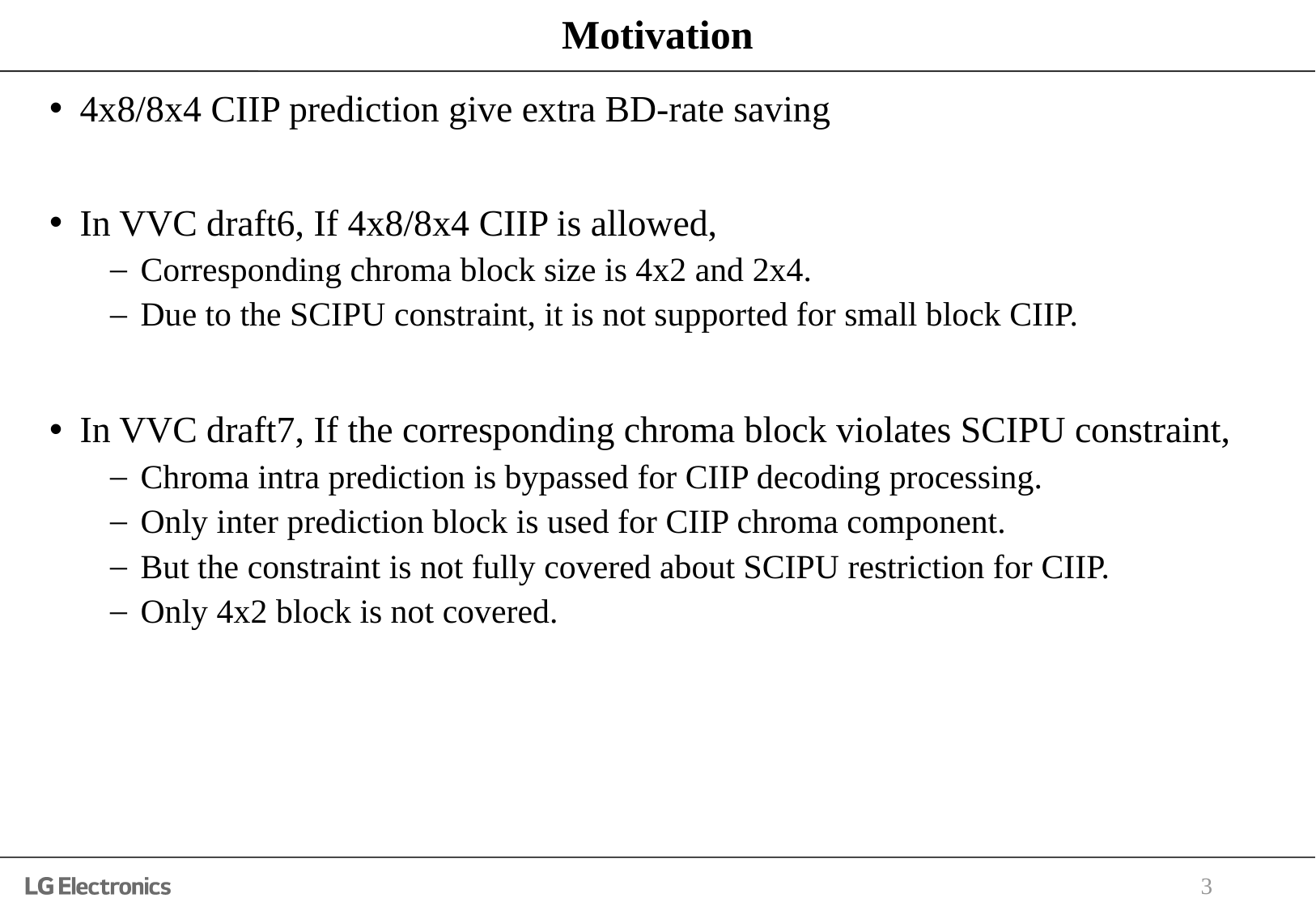

# Motivation
4x8/8x4 CIIP prediction give extra BD-rate saving

In VVC draft6, If 4x8/8x4 CIIP is allowed,
Corresponding chroma block size is 4x2 and 2x4.
Due to the SCIPU constraint, it is not supported for small block CIIP.

In VVC draft7, If the corresponding chroma block violates SCIPU constraint,
Chroma intra prediction is bypassed for CIIP decoding processing.
Only inter prediction block is used for CIIP chroma component.
But the constraint is not fully covered about SCIPU restriction for CIIP.
Only 4x2 block is not covered.
3